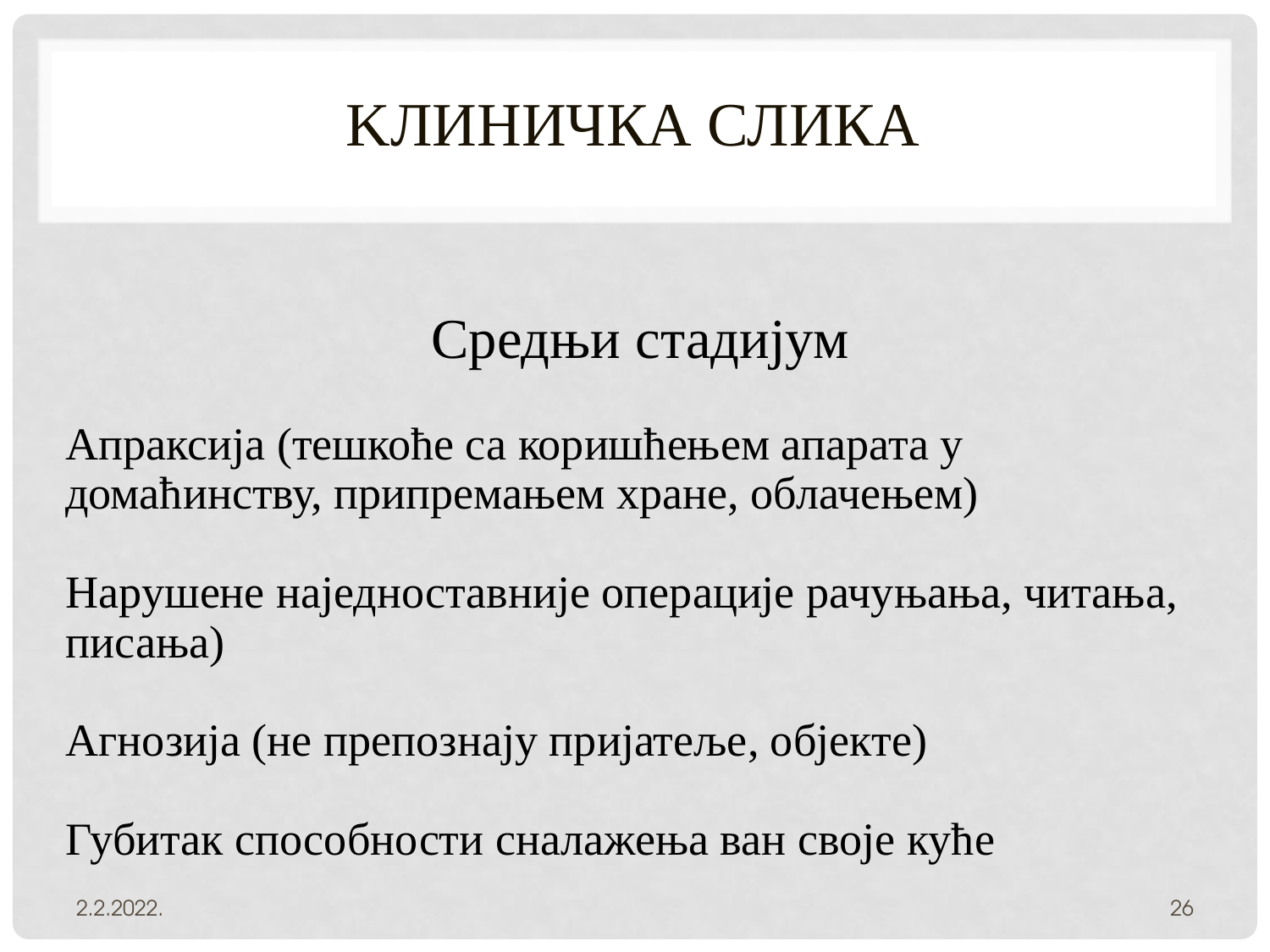

# Kлиничка слика

Средњи стадијум

Апраксија (тешкоће са коришћењем апарата у домаћинству, припремањем хране, облачењем)

Нарушене наједноставније операције рачуњања, читања, писања)

Агнозија (не препознају пријатеље, објекте)

Губитак способности сналажења ван своје куће

2.2.2022.
26